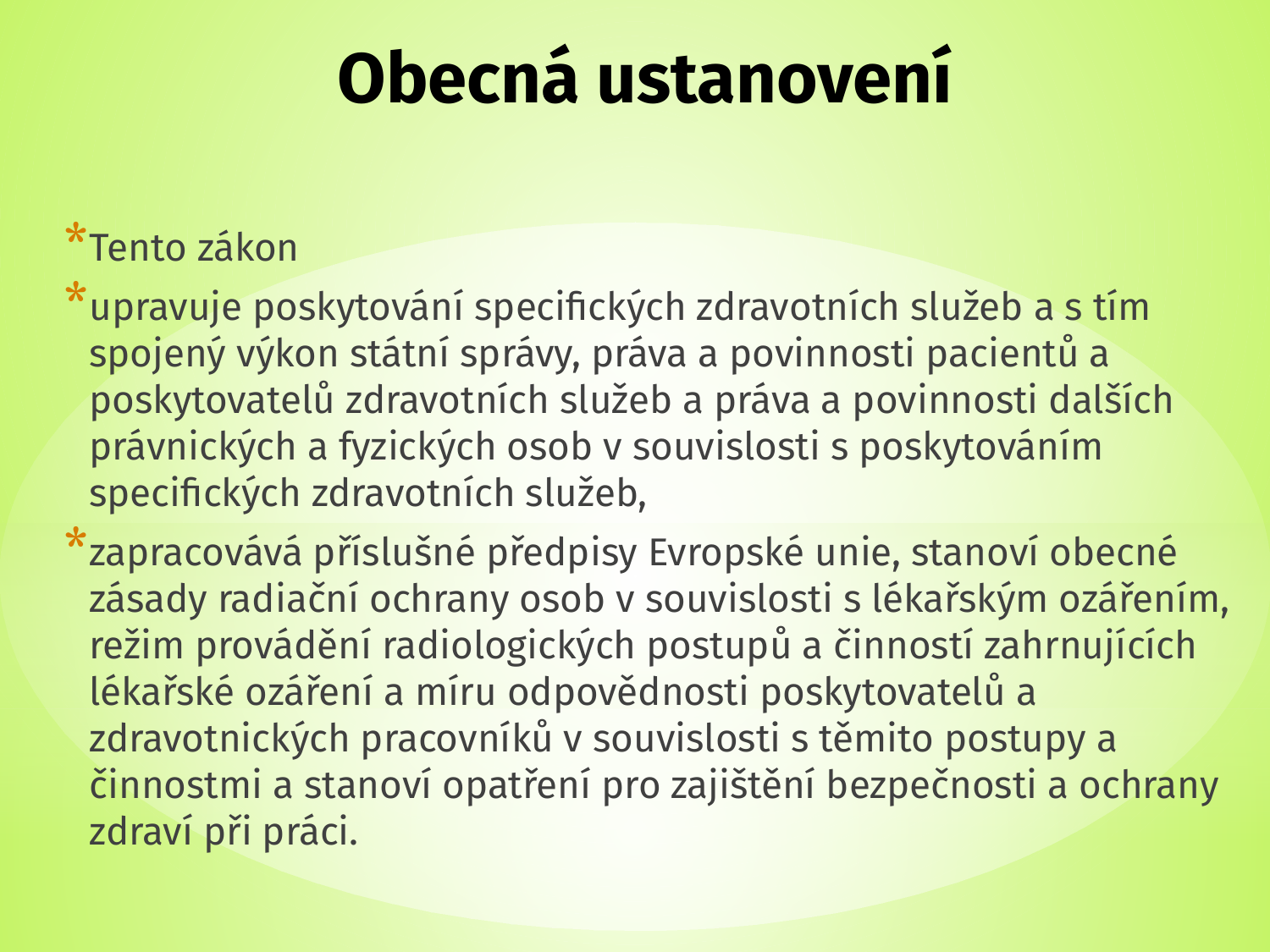

# Obecná ustanovení
Tento zákon
upravuje poskytování specifických zdravotních služeb a s tím spojený výkon státní správy, práva a povinnosti pacientů a poskytovatelů zdravotních služeb a práva a povinnosti dalších právnických a fyzických osob v souvislosti s poskytováním specifických zdravotních služeb,
zapracovává příslušné předpisy Evropské unie, stanoví obecné zásady radiační ochrany osob v souvislosti s lékařským ozářením, režim provádění radiologických postupů a činností zahrnujících lékařské ozáření a míru odpovědnosti poskytovatelů a zdravotnických pracovníků v souvislosti s těmito postupy a činnostmi a stanoví opatření pro zajištění bezpečnosti a ochrany zdraví při práci.